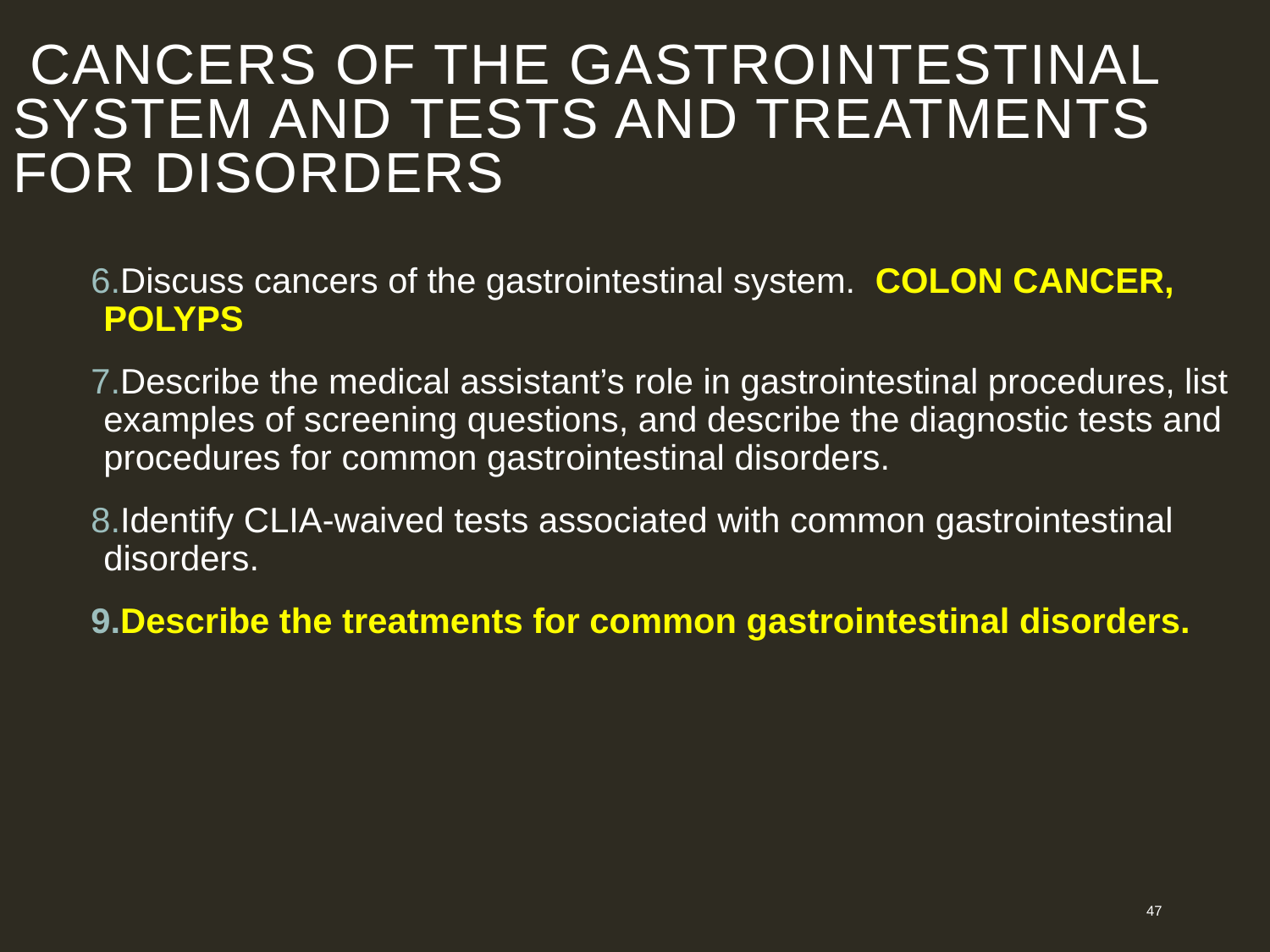

Cancers of the Gastrointestinal System and Tests and Treatments for Disorders
Discuss cancers of the gastrointestinal system.  COLON CANCER, POLYPS
Describe the medical assistant’s role in gastrointestinal procedures, list examples of screening questions, and describe the diagnostic tests and procedures for common gastrointestinal disorders.
Identify CLIA-waived tests associated with common gastrointestinal disorders.
Describe the treatments for common gastrointestinal disorders.
 47